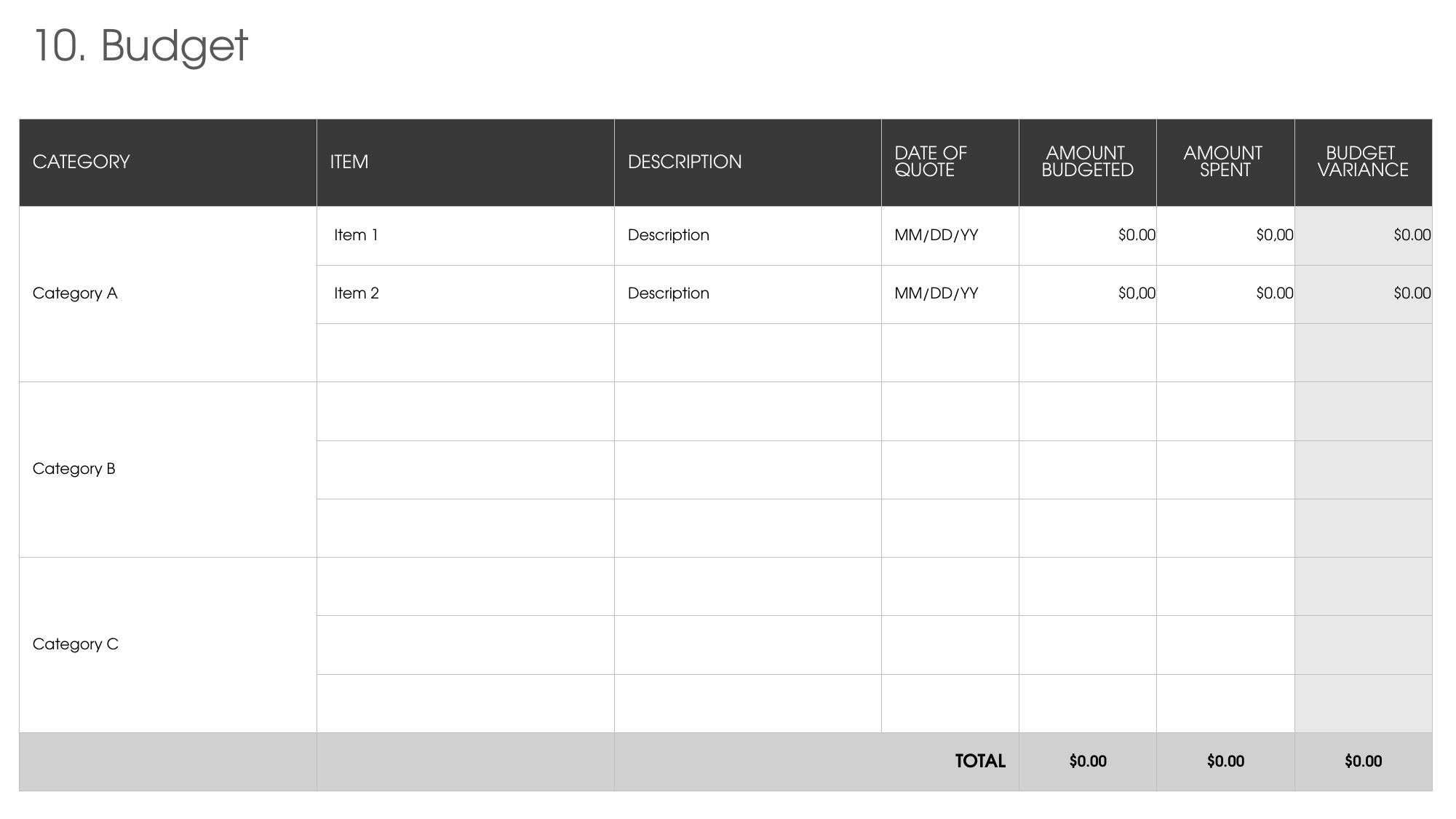

10. Budget
| CATEGORY | ITEM | DESCRIPTION | DATE OF QUOTE | AMOUNT BUDGETED | AMOUNT SPENT | BUDGET VARIANCE |
| --- | --- | --- | --- | --- | --- | --- |
| Category A | Item 1 | Description | MM/DD/YY | $0.00 | $0,00 | $0.00 |
|  | Item 2 | Description | MM/DD/YY | $0,00 | $0.00 | $0.00 |
|  |  |  |  |  |  |  |
| Category B |  |  |  |  |  |  |
|  |  |  |  |  |  |  |
|  |  |  |  |  |  |  |
| Category C |  |  |  |  |  |  |
|  |  |  |  |  |  |  |
|  |  |  |  |  |  |  |
|  |  | TOTAL |  | $0.00 | $0.00 | $0.00 |